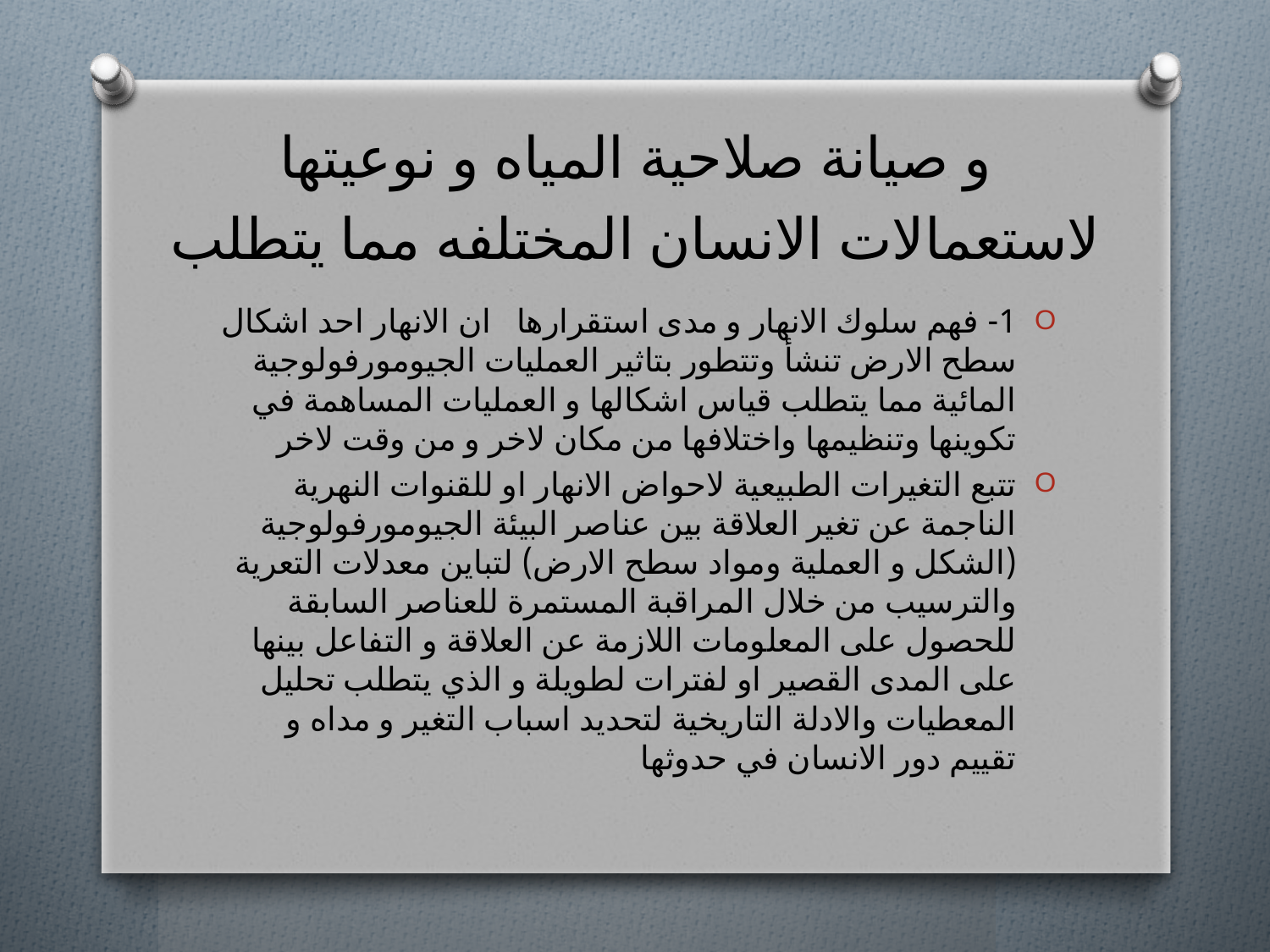

# و صيانة صلاحية المياه و نوعيتها لاستعمالات الانسان المختلفه مما يتطلب
1-	 فهم سلوك الانهار و مدى استقرارها   ان الانهار احد اشكال سطح الارض تنشأ وتتطور بتاثير العمليات الجيومورفولوجية المائية مما يتطلب قياس اشكالها و العمليات المساهمة في تكوينها وتنظيمها واختلافها من مكان لاخر و من وقت لاخر
تتبع التغيرات الطبيعية لاحواض الانهار او للقنوات النهرية الناجمة عن تغير العلاقة بين عناصر البيئة الجيومورفولوجية (الشكل و العملية ومواد سطح الارض) لتباين معدلات التعرية والترسيب من خلال المراقبة المستمرة للعناصر السابقة للحصول على المعلومات اللازمة عن العلاقة و التفاعل بينها على المدى القصير او لفترات لطويلة و الذي يتطلب تحليل المعطيات والادلة التاريخية لتحديد اسباب التغير و مداه و تقييم دور الانسان في حدوثها